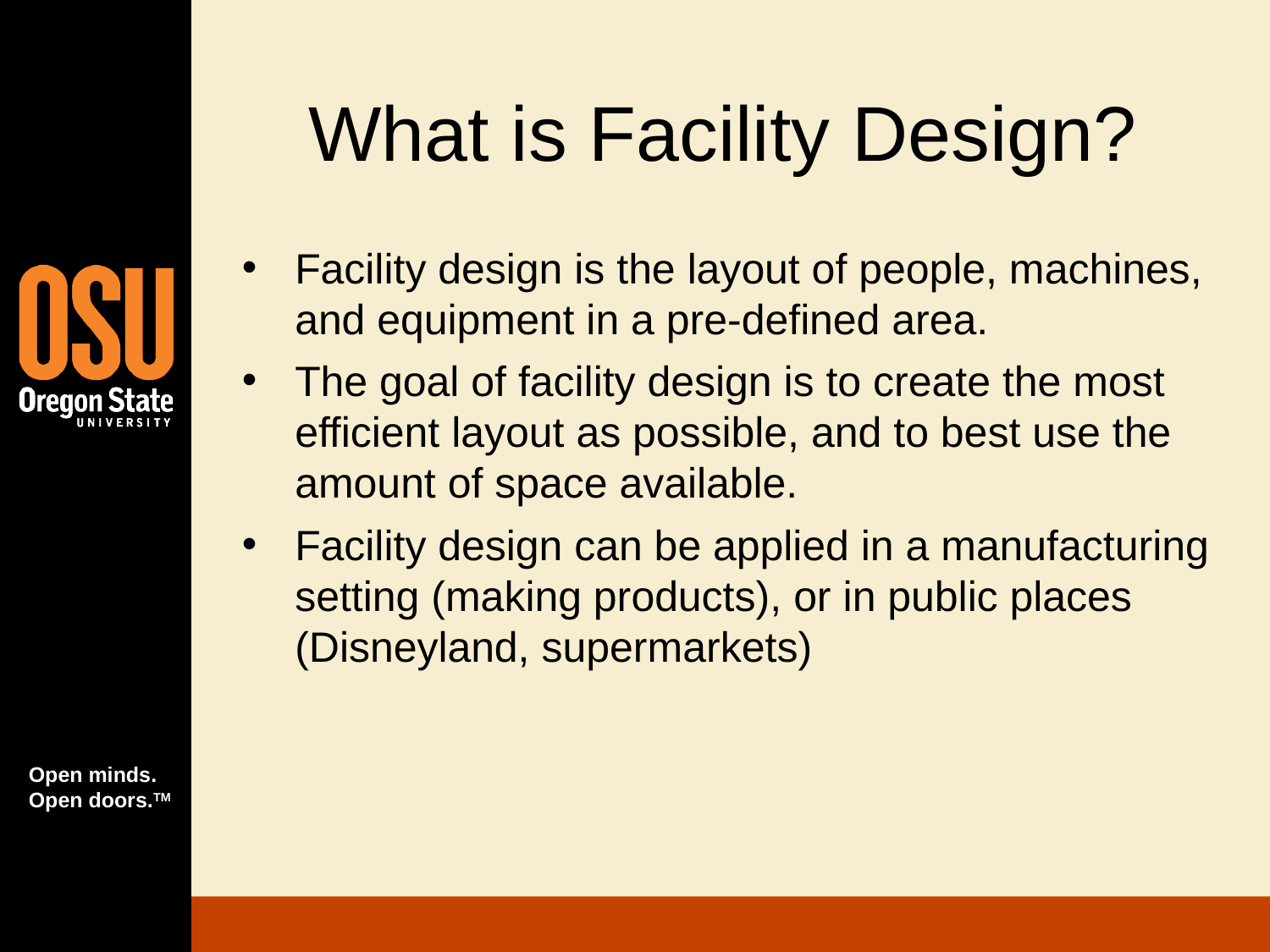

# What is Facility Design?
Facility design is the layout of people, machines, and equipment in a pre-defined area.
The goal of facility design is to create the most efficient layout as possible, and to best use the amount of space available.
Facility design can be applied in a manufacturing setting (making products), or in public places (Disneyland, supermarkets)